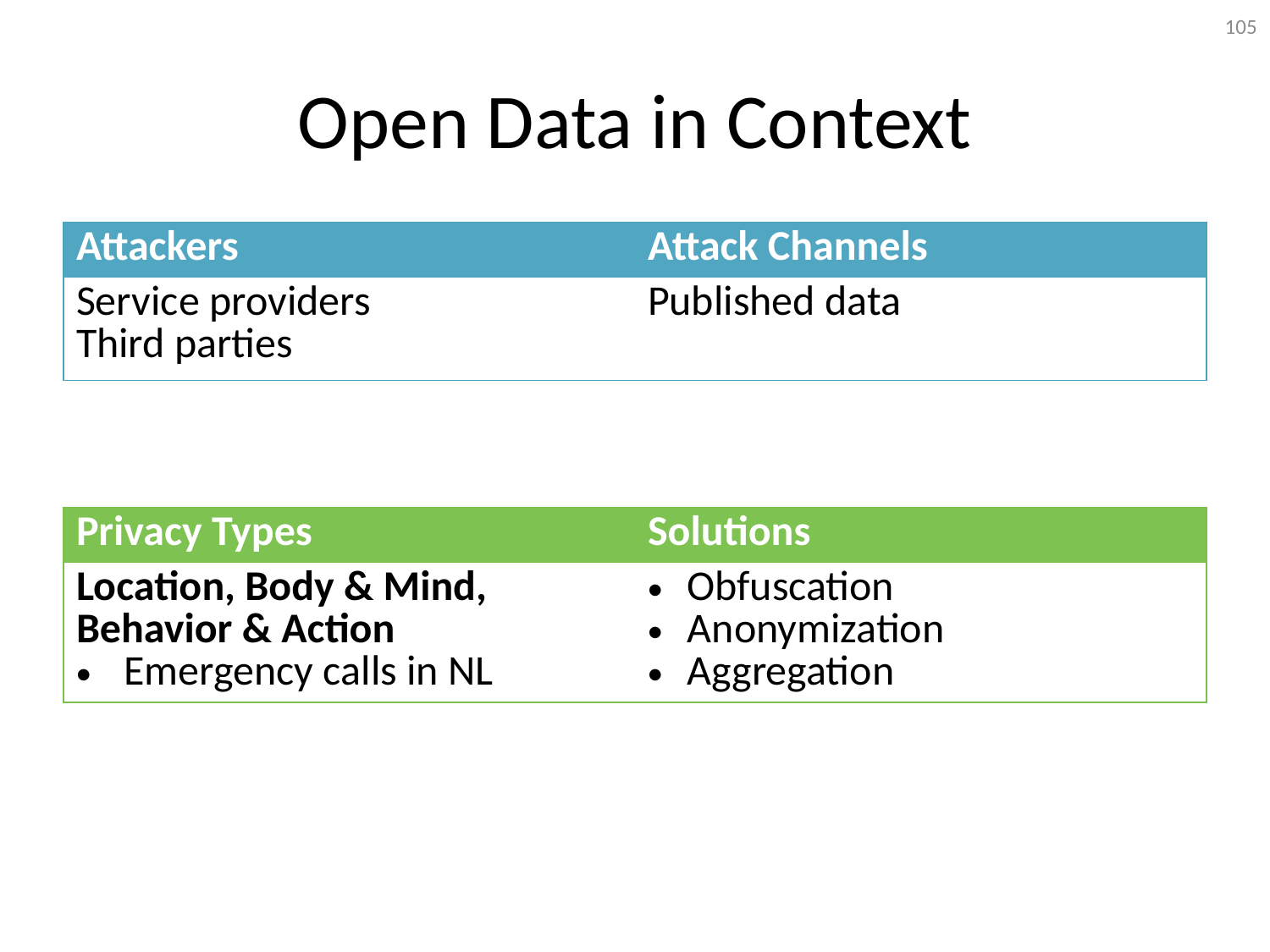

105
# Open Data in Context
| Attackers | Attack Channels |
| --- | --- |
| Service providers Third parties | Published data |
| Privacy Types | Solutions |
| --- | --- |
| Location, Body & Mind, Behavior & Action Emergency calls in NL | Obfuscation Anonymization Aggregation |